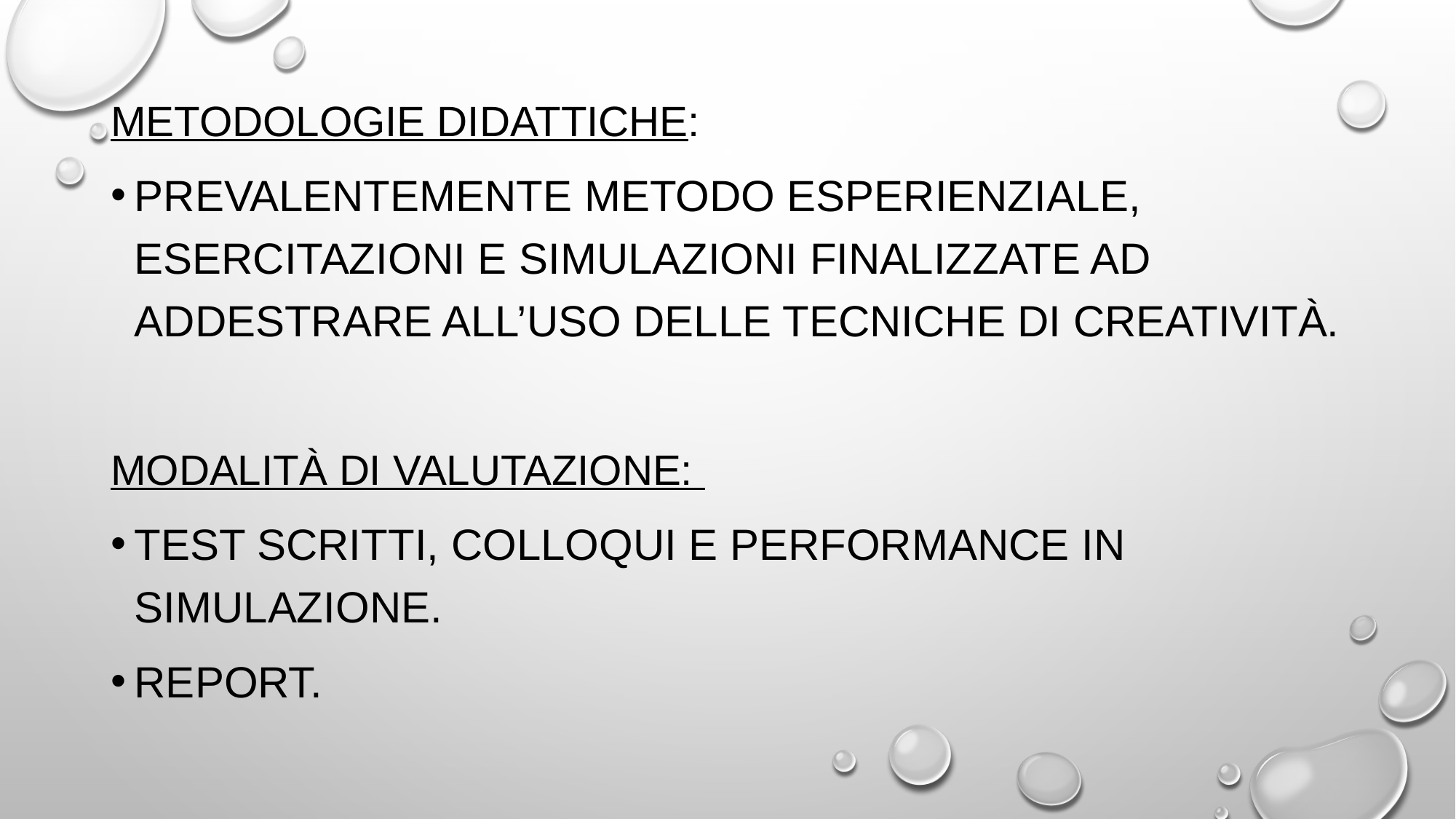

Metodologie didattiche:
prevalentemente metodo esperienziale, esercitazioni e simulazioni finalizzate ad addestrare all’uso delle tecniche di creatività.

Modalità di valutazione:
Test scritti, colloqui e performance in simulazione.
Report.